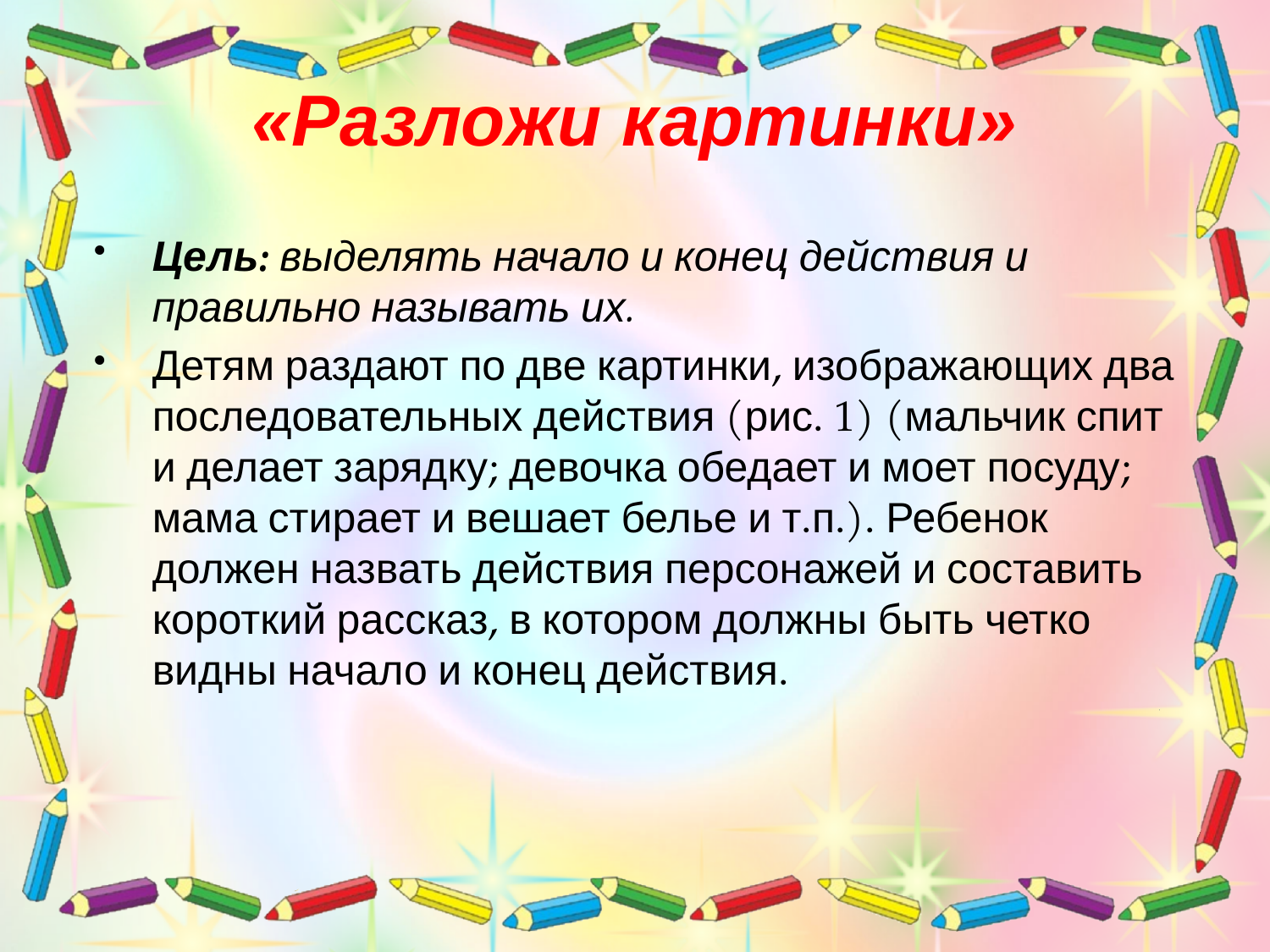

# «Разложи картинки»
Цель: выделять начало и конец действия и правильно называть их.
Детям раздают по две картинки, изображающих два последовательных действия (рис. 1) (мальчик спит и делает зарядку; девочка обедает и моет посуду; мама стирает и вешает белье и т.п.). Ребенок должен назвать действия персонажей и составить короткий рассказ, в котором должны быть четко видны начало и конец действия.